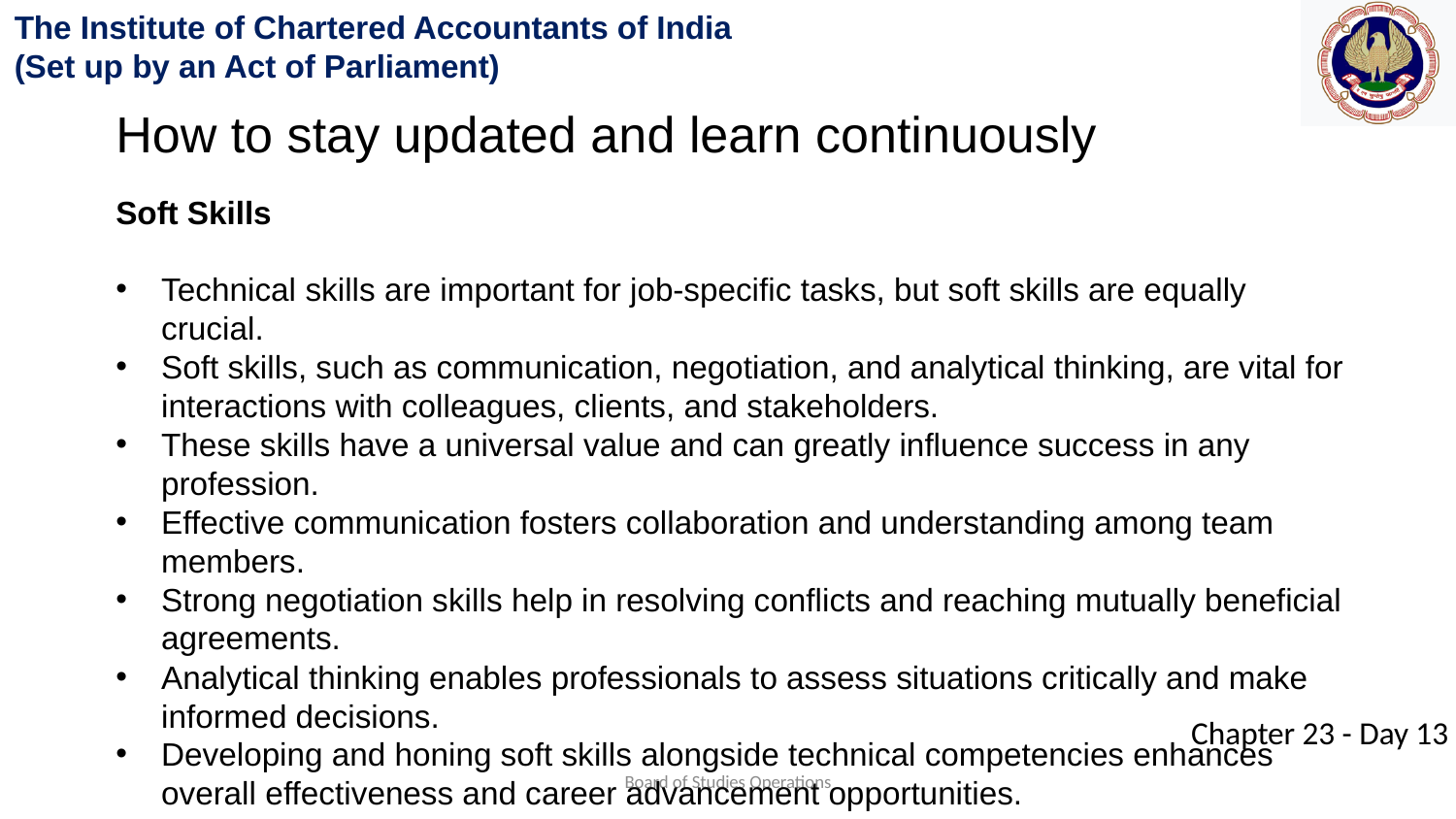

How to stay updated and learn continuously

Soft Skills

Technical skills are important for job-specific tasks, but soft skills are equally crucial.
Soft skills, such as communication, negotiation, and analytical thinking, are vital for interactions with colleagues, clients, and stakeholders.
These skills have a universal value and can greatly influence success in any profession.
Effective communication fosters collaboration and understanding among team members.
Strong negotiation skills help in resolving conflicts and reaching mutually beneficial agreements.
Analytical thinking enables professionals to assess situations critically and make informed decisions.
Developing and honing soft skills alongside technical competencies enhances overall effectiveness and career advancement opportunities.
Board of Studies Operations